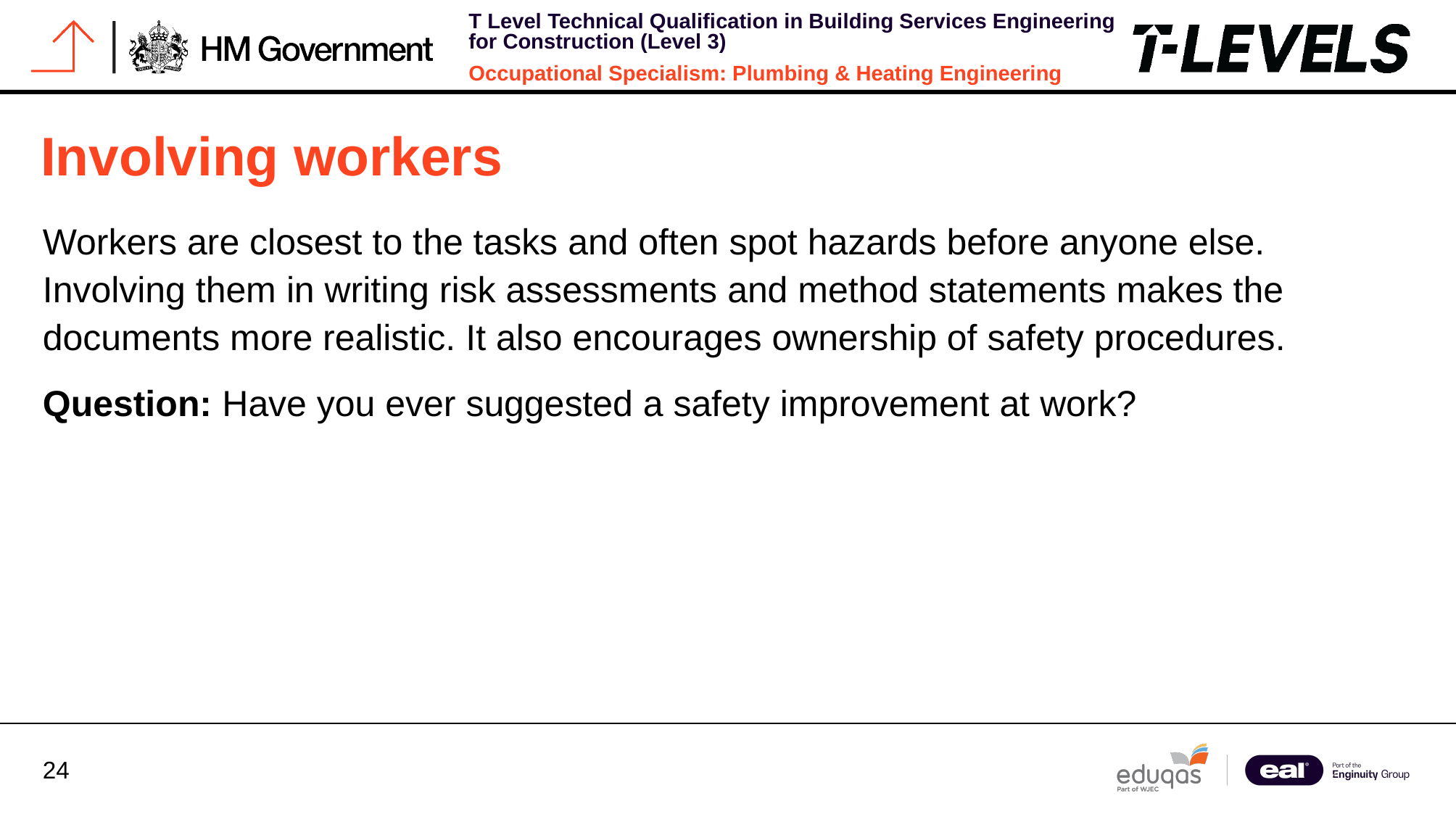

# Involving workers
Workers are closest to the tasks and often spot hazards before anyone else. Involving them in writing risk assessments and method statements makes the documents more realistic. It also encourages ownership of safety procedures.
Question: Have you ever suggested a safety improvement at work?